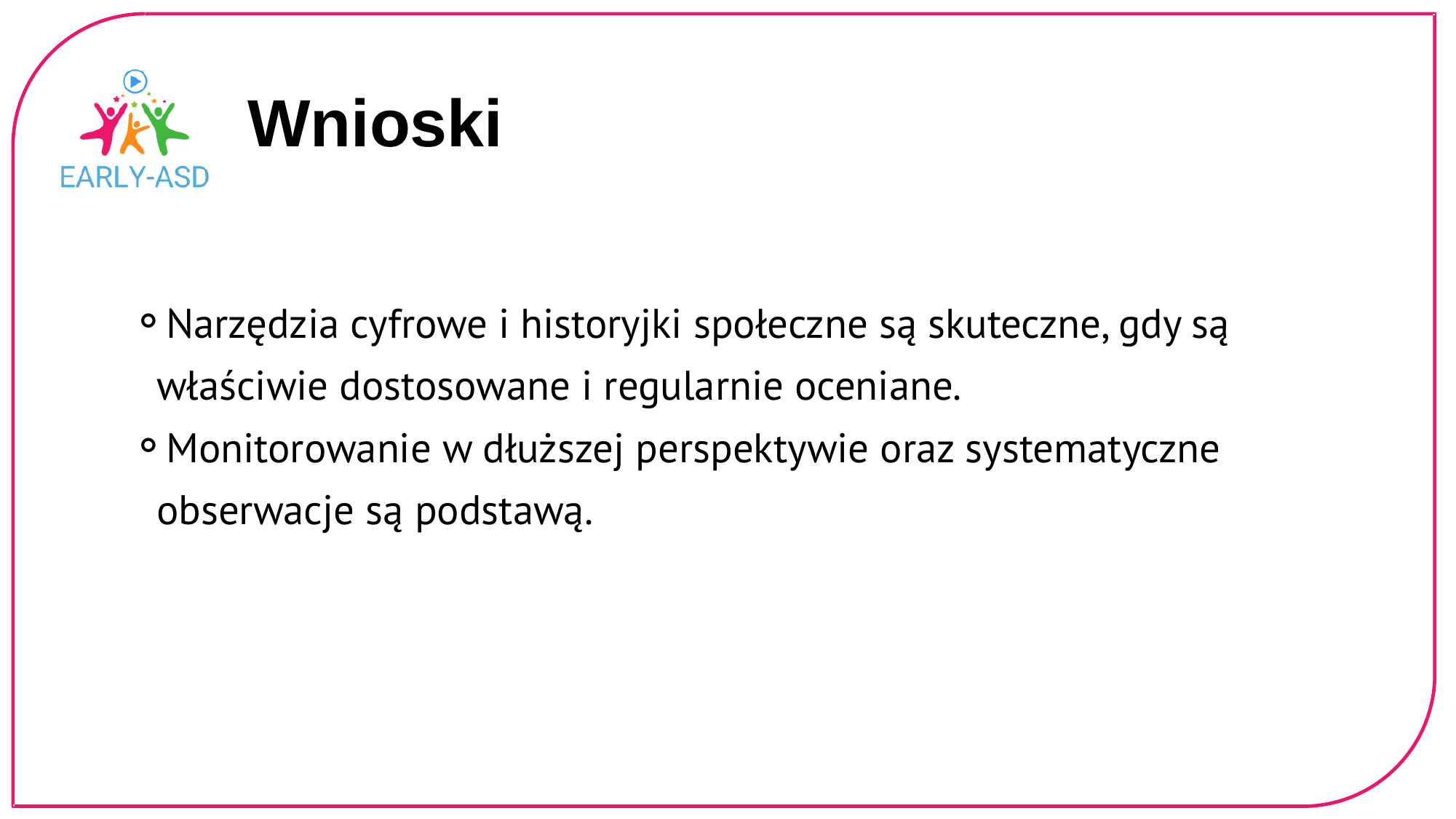

Wnioski

Narzędzia cyfrowe i historyjki społeczne są skuteczne, gdy są właściwie dostosowane i regularnie oceniane.
Monitorowanie w dłuższej perspektywie oraz systematyczne obserwacje są podstawą.